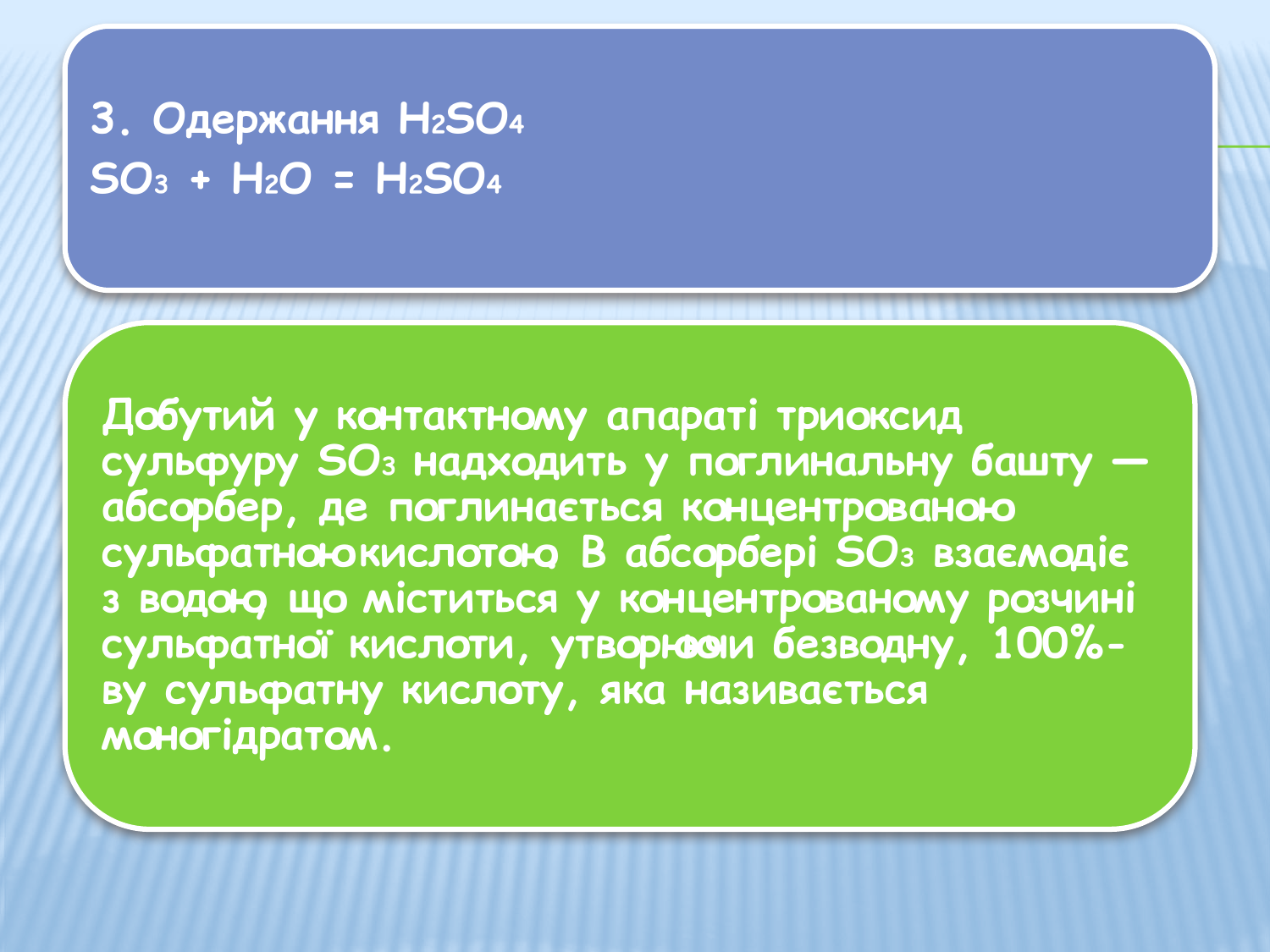

3. Одержання H2SO4
SO3 + Н2О = H2SO4

Добутий у контактному апараті триоксид сульфуру SO3 надходить у поглинальну башту — абсорбер, де поглинається концентрованою сульфатною кислотою. В абсорбері SO3 взаємодіє з водою, що міститься у концентрованому розчині сульфатної кислоти, утворюючи безводну, 100%-ву сульфатну кислоту, яка називається моногідратом.